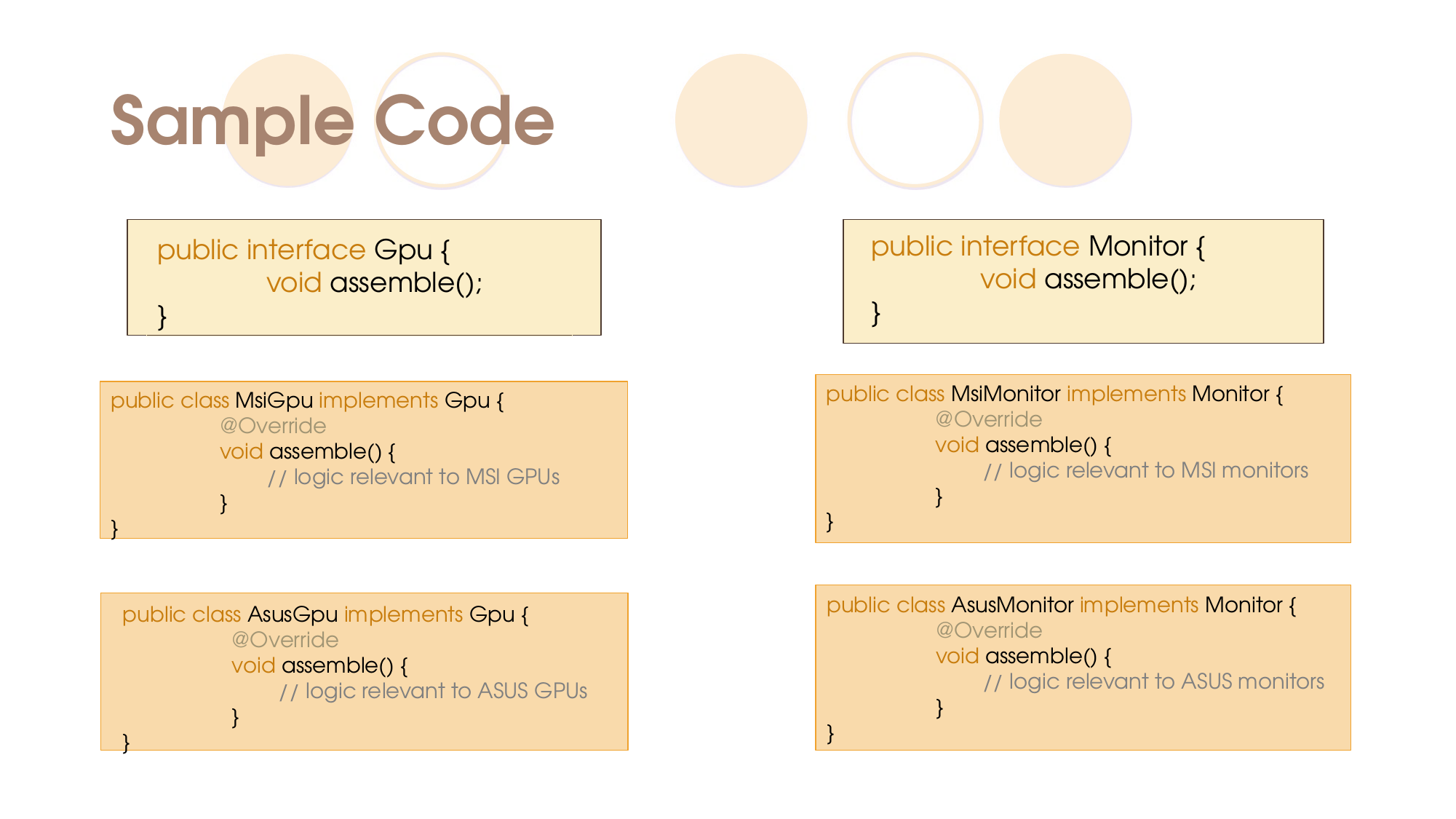

# Sample Code

public interface Monitor {
	void assemble();
}
public interface Gpu {
	void assemble();
}
public class MsiMonitor implements Monitor {
	@Override
	void assemble() {
	        // logic relevant to MSI monitors
	}
}

public class MsiGpu implements Gpu {
	@Override
	void assemble() {
	        // logic relevant to MSI GPUs
	}
}

public class AsusMonitor implements Monitor {
	@Override
	void assemble() {
	        // logic relevant to ASUS monitors
	}
}

public class AsusGpu implements Gpu {
	@Override
	void assemble() {
	        // logic relevant to ASUS GPUs
	}
}